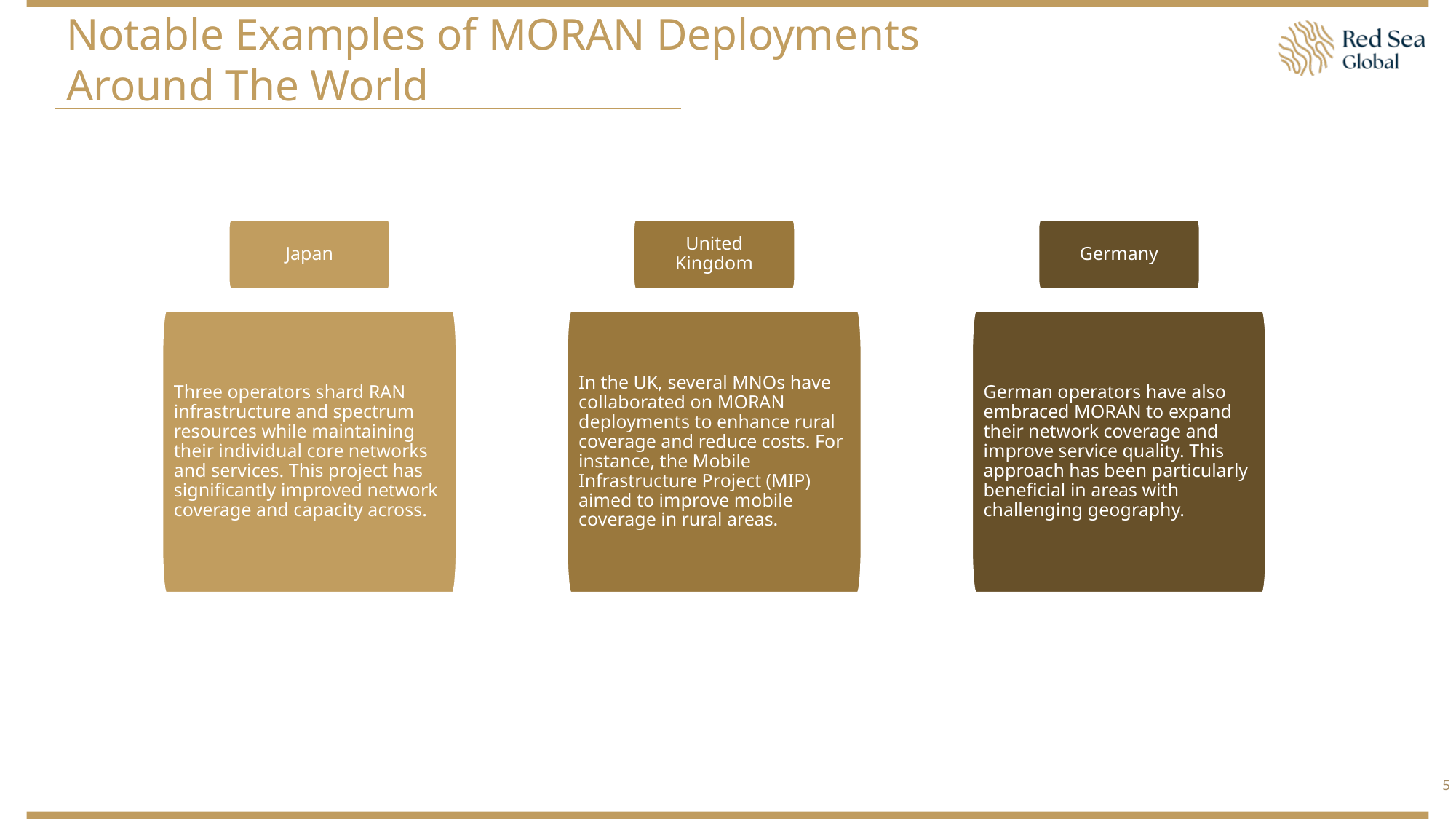

# Notable Examples of MORAN Deployments Around The World
Germany
United Kingdom
Japan
Three operators shard RAN infrastructure and spectrum resources while maintaining their individual core networks and services. This project has significantly improved network coverage and capacity across.
In the UK, several MNOs have collaborated on MORAN deployments to enhance rural coverage and reduce costs. For instance, the Mobile Infrastructure Project (MIP) aimed to improve mobile coverage in rural areas.
German operators have also embraced MORAN to expand their network coverage and improve service quality. This approach has been particularly beneficial in areas with challenging geography.